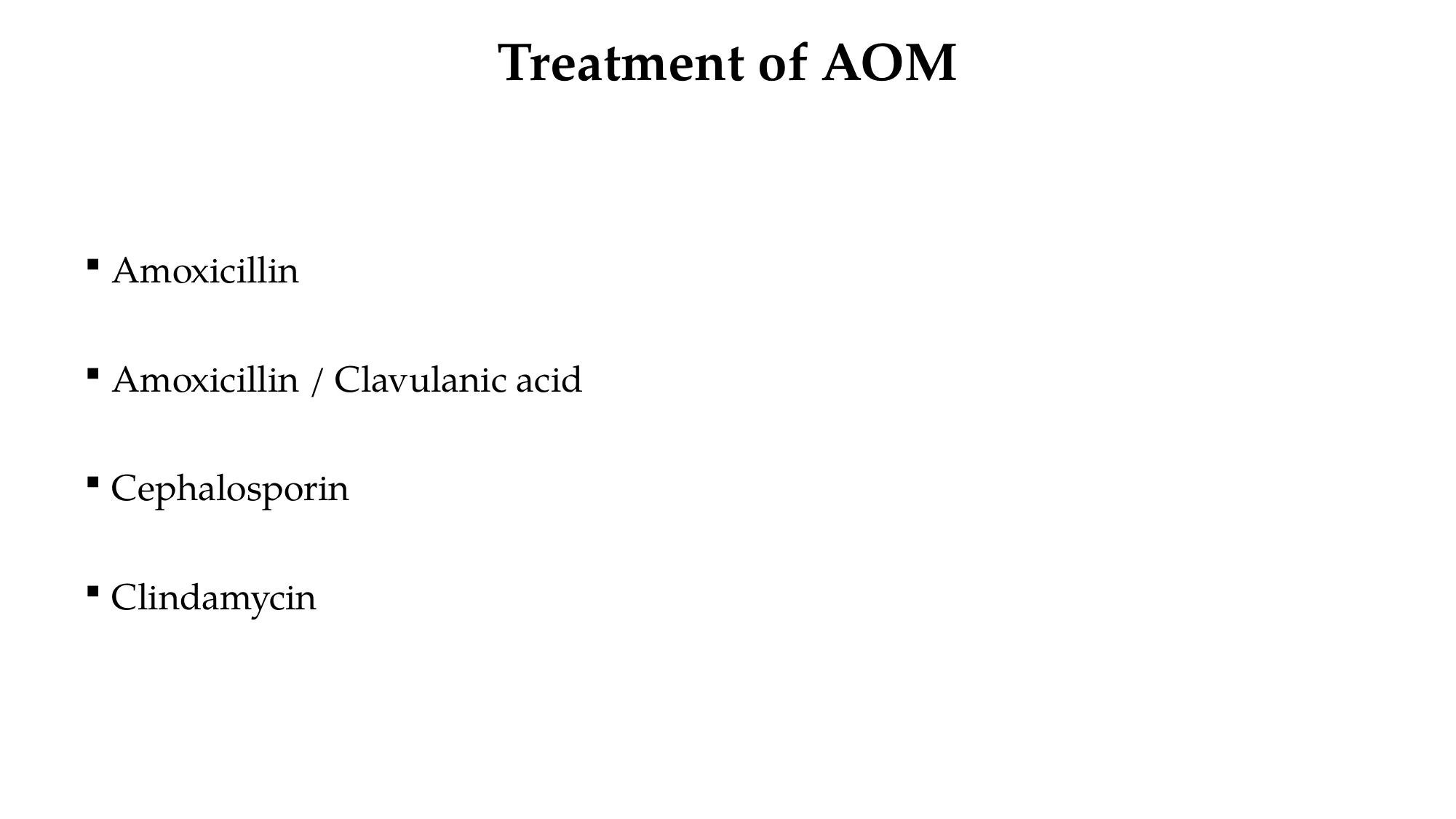

Treatment of AOM

Amoxicillin

Amoxicillin / Clavulanic acid

Cephalosporin

Clindamycin